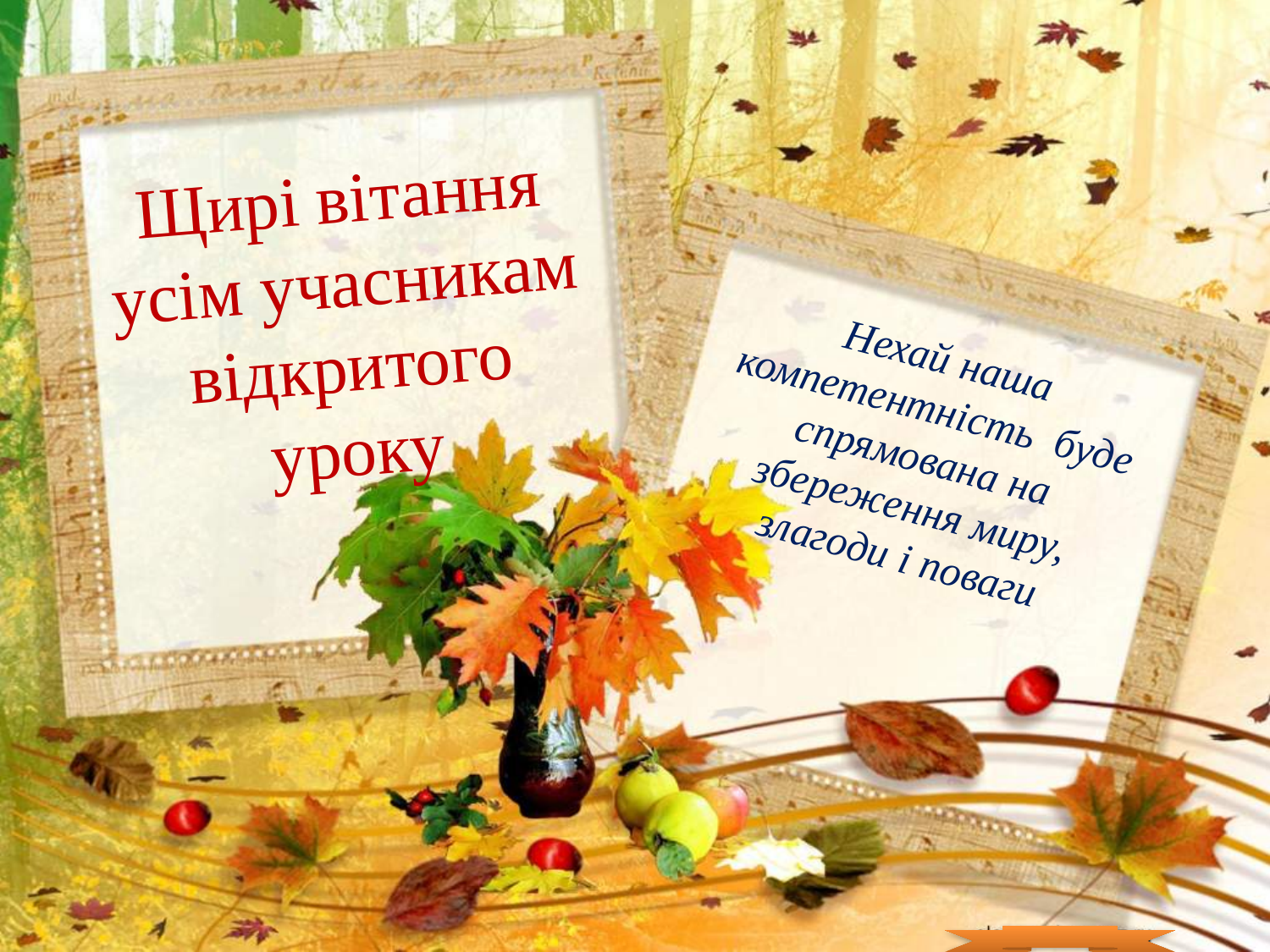

# Щирі вітання усім учасникам відкритого уроку
Нехай наша компетентність  буде спрямована на збереження миру, злагоди і поваги